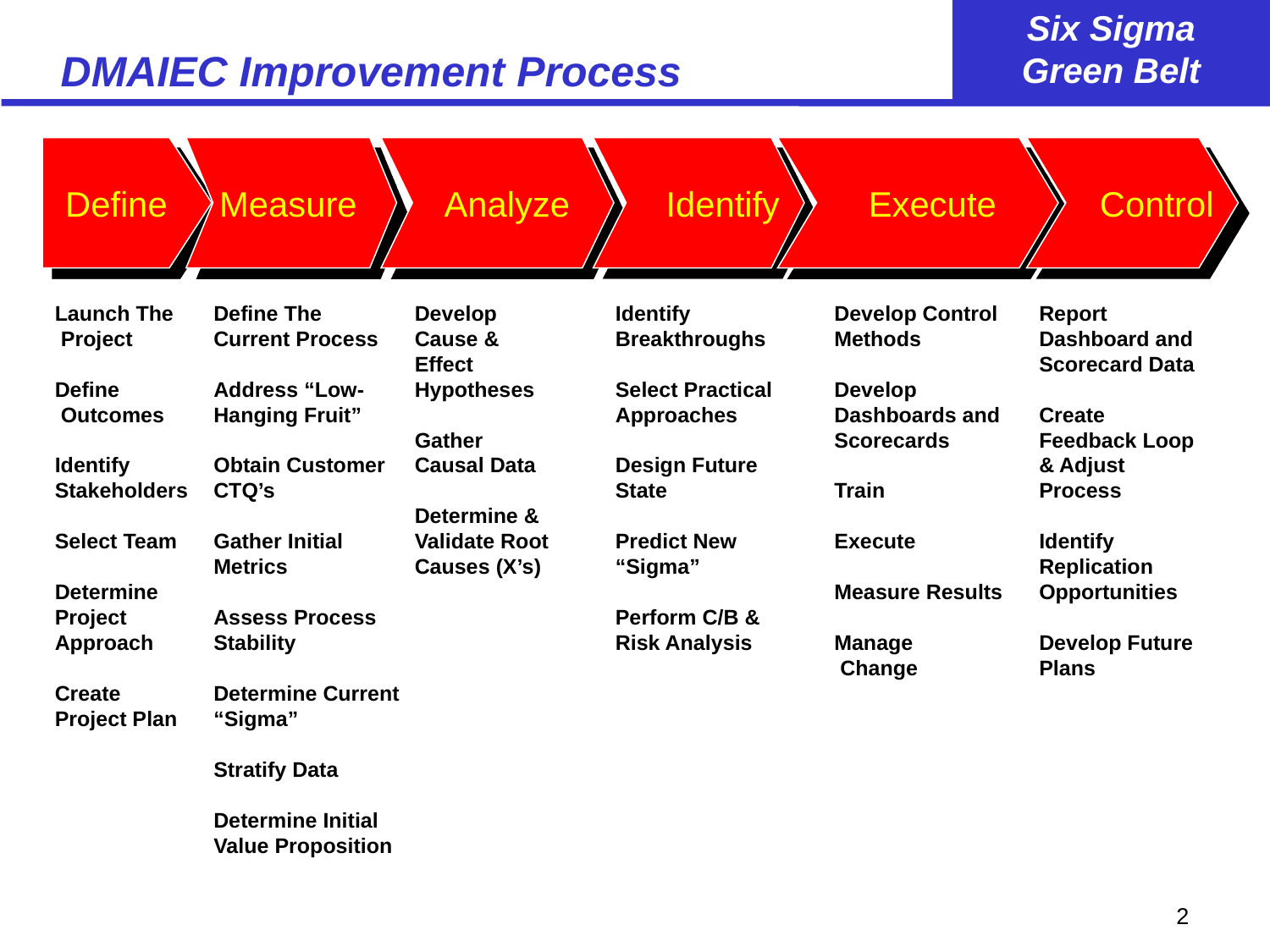

# DMAIEC Improvement Process
Define
   Measure
  Analyze
     Identify
   Execute
     Control
Launch The
 Project

Define
 Outcomes

Identify Stakeholders

Select Team

Determine Project
Approach

Create Project Plan
Define The Current Process

Address “Low-Hanging Fruit”

Obtain Customer CTQ’s

Gather Initial Metrics

Assess Process Stability

Determine Current
“Sigma”

Stratify Data

Determine Initial Value Proposition
Develop Cause & Effect Hypotheses

Gather Causal Data

Determine & Validate Root Causes (X’s)
Identify Breakthroughs

Select Practical Approaches

Design Future State

Predict New “Sigma”

Perform C/B & Risk Analysis
Develop Control
Methods

Develop Dashboards and Scorecards

Train

Execute

Measure Results

Manage
 Change

Report Dashboard and Scorecard Data

Create Feedback Loop & Adjust Process

Identify Replication Opportunities

Develop Future Plans